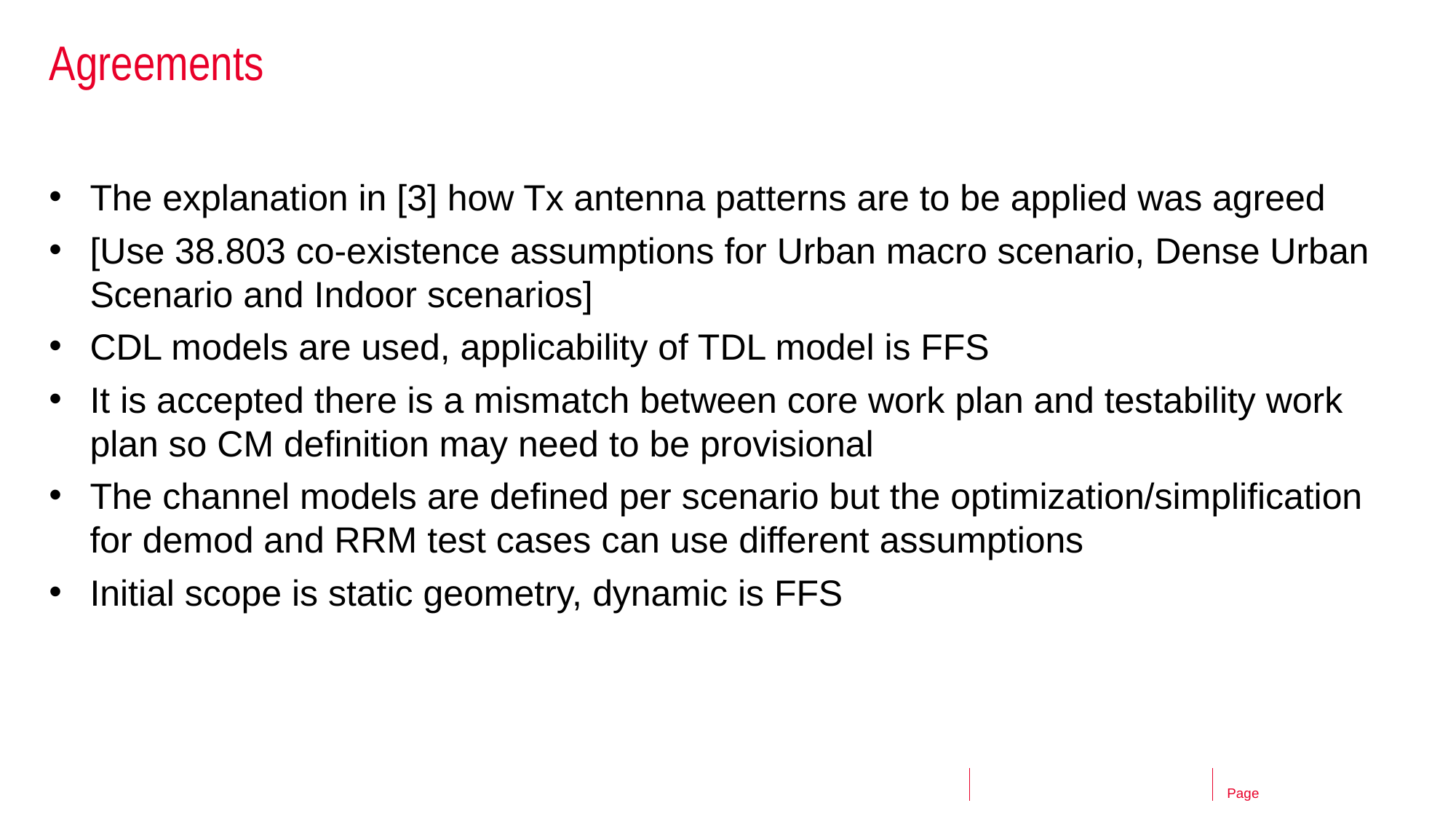

# Agreements
The explanation in [3] how Tx antenna patterns are to be applied was agreed
[Use 38.803 co-existence assumptions for Urban macro scenario, Dense Urban Scenario and Indoor scenarios]
CDL models are used, applicability of TDL model is FFS
It is accepted there is a mismatch between core work plan and testability work plan so CM definition may need to be provisional
The channel models are defined per scenario but the optimization/simplification for demod and RRM test cases can use different assumptions
Initial scope is static geometry, dynamic is FFS